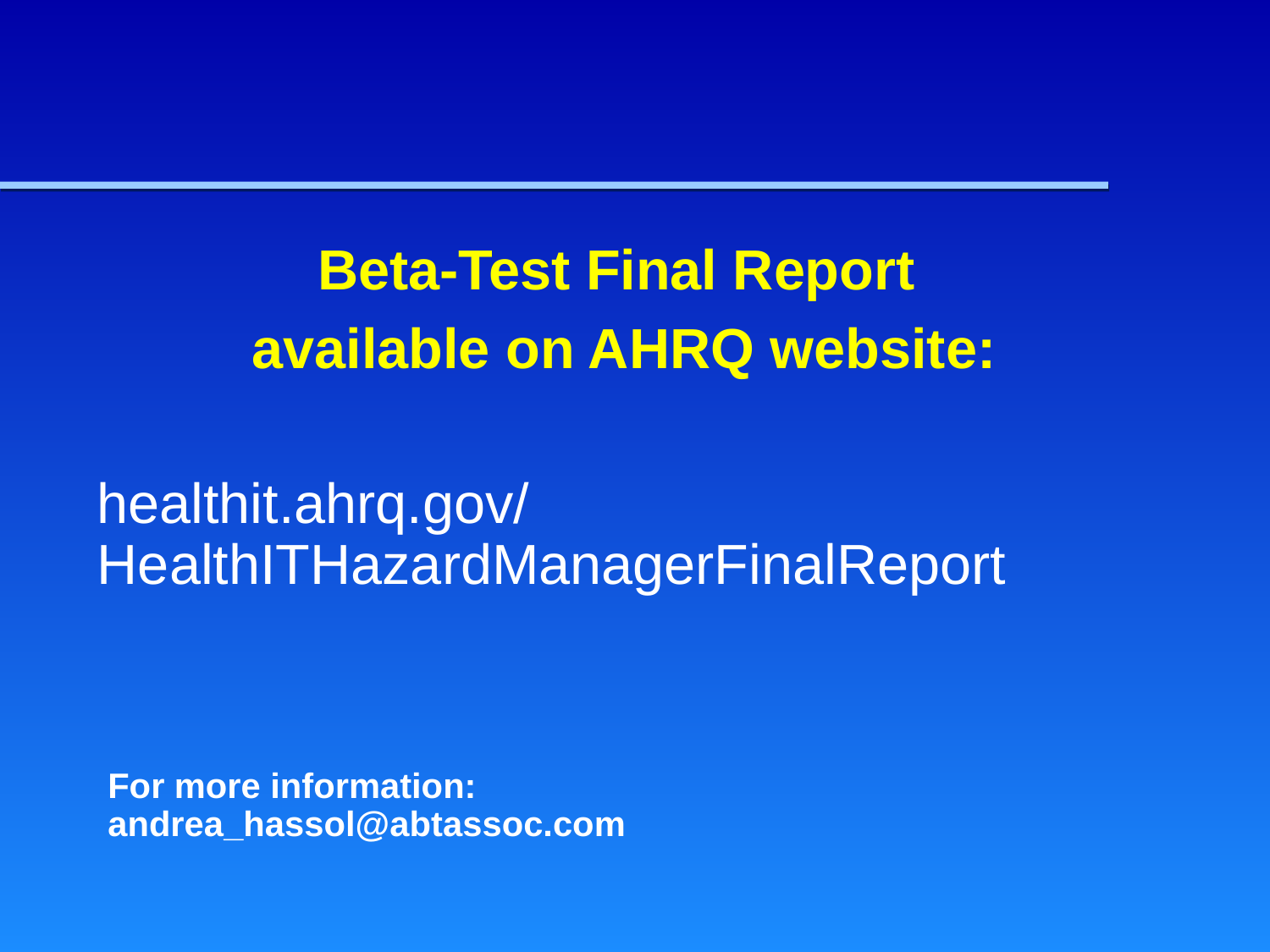

Beta-Test Final Report
available on AHRQ website:

healthit.ahrq.gov/HealthITHazardManagerFinalReport
# For more information: andrea_hassol@abtassoc.com